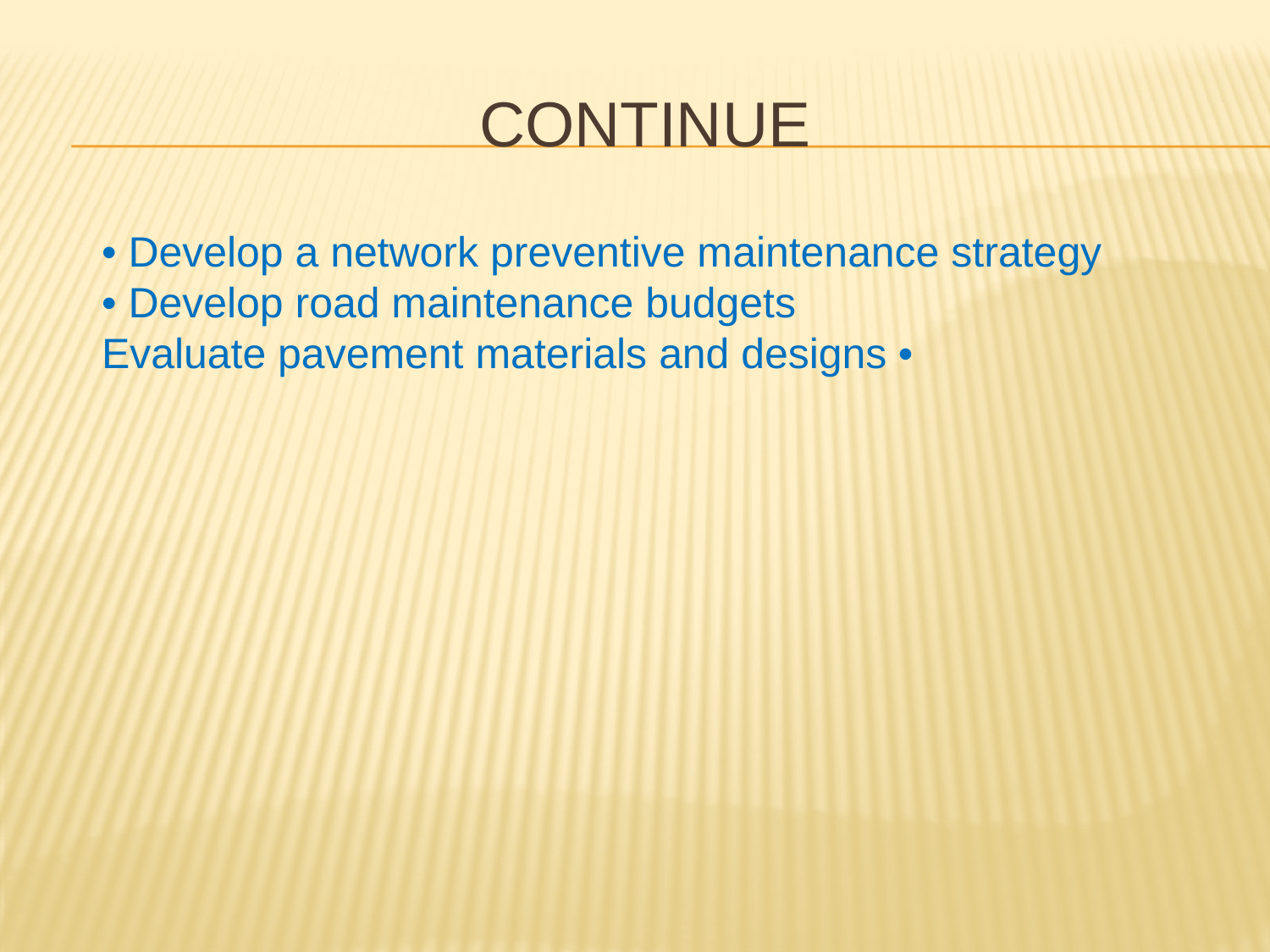

# continue
• Develop a network preventive maintenance strategy
• Develop road maintenance budgets
• Evaluate pavement materials and designs